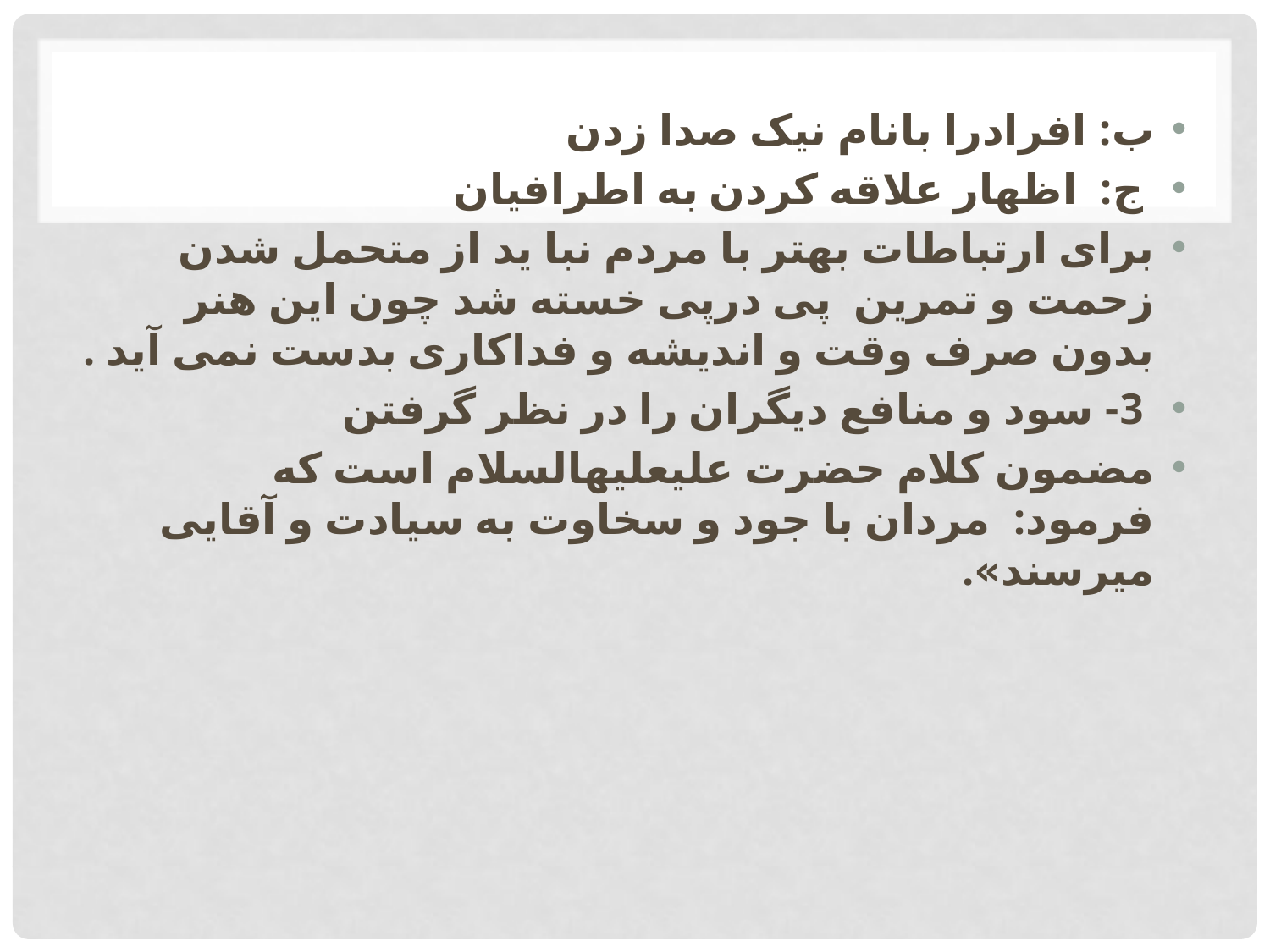

ب: افرادرا بانام نیک صدا زدن
 ج:  اظهار علاقه کردن به اطرافیان
برای ارتباطات بهتر با مردم نبا ید از متحمل شدن زحمت و تمرین  پی درپی خسته شد چون این هنر بدون صرف وقت و اندیشه و فداکاری بدست نمی آید .
 3- سود و منافع دیگران را در نظر گرفتن
مضمون کلام حضرت علی‏علیه‏السلام است که فرمود:  مردان با جود و سخاوت به سیادت و آقایی می‏رسند».